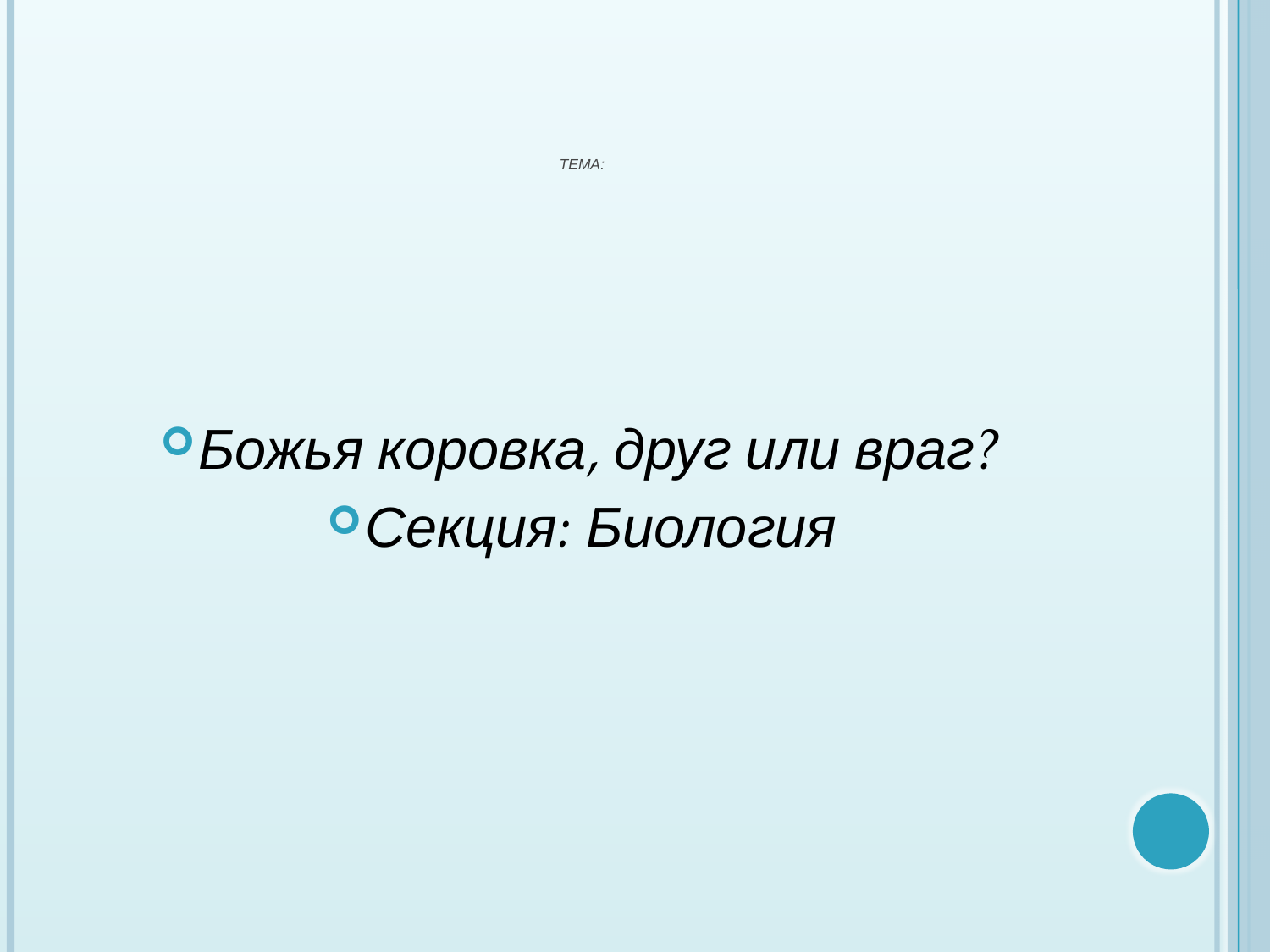

# Тема:

Божья коровка, друг или враг?
Секция: Биология